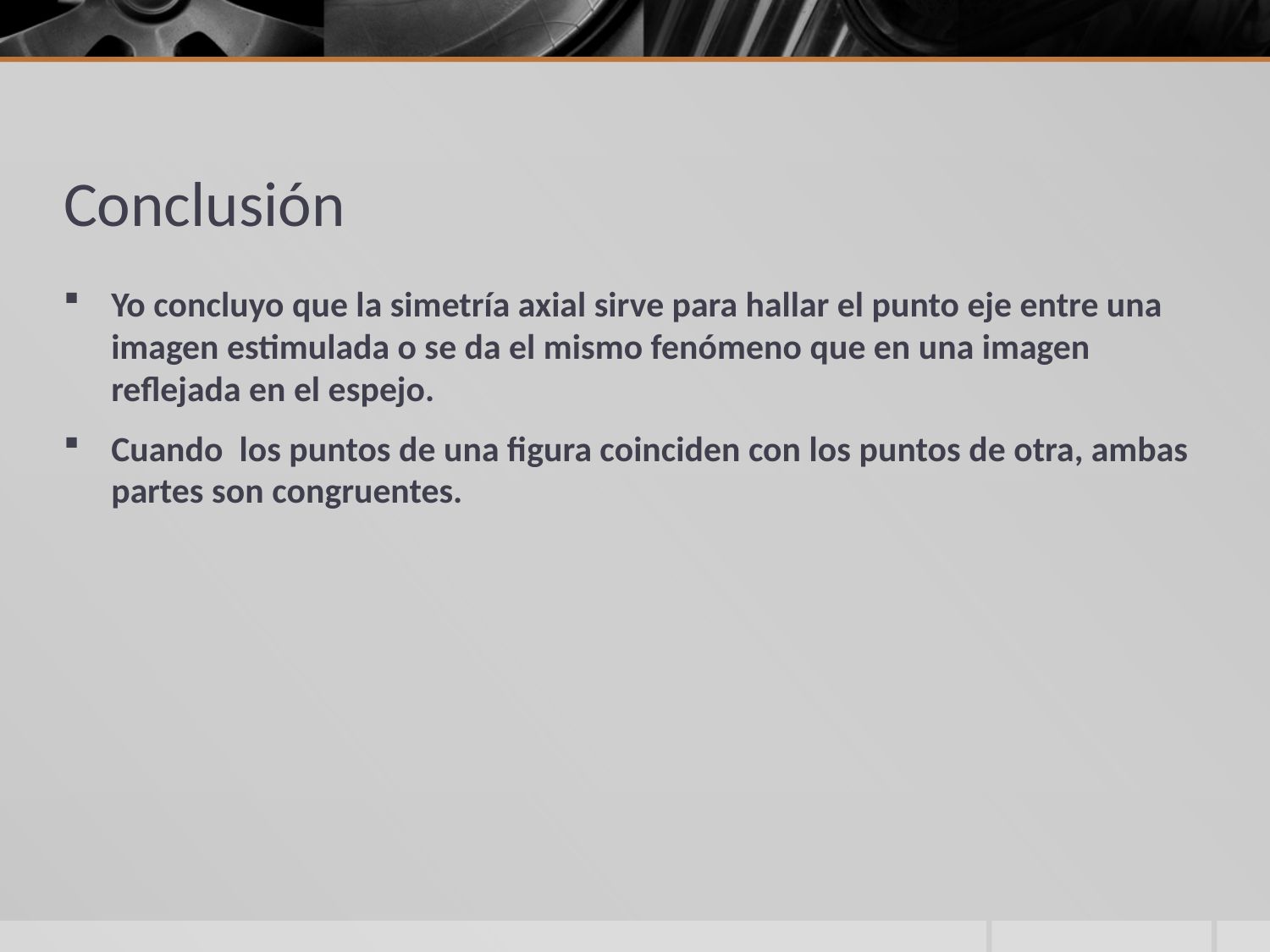

# Conclusión
Yo concluyo que la simetría axial sirve para hallar el punto eje entre una imagen estimulada o se da el mismo fenómeno que en una imagen reflejada en el espejo.
Cuando  los puntos de una figura coinciden con los puntos de otra, ambas partes son congruentes.